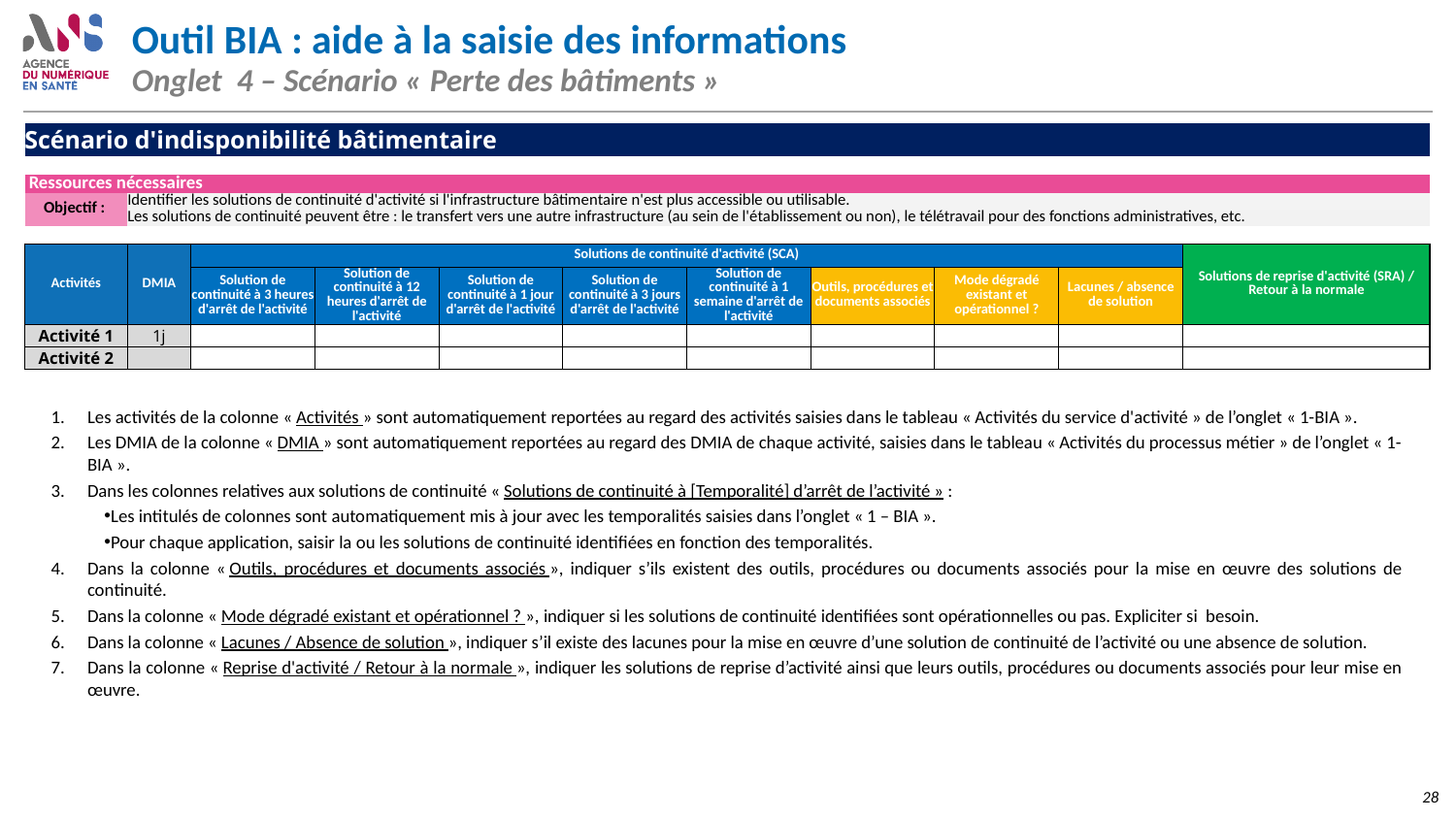

# Outil BIA : aide à la saisie des informations Onglet  4 – Scénario « Perte des bâtiments »
| Scénario d'indisponibilité bâtimentaire |  |  |  |  |  |  |  |  |  |  |  |
| --- | --- | --- | --- | --- | --- | --- | --- | --- | --- | --- | --- |
|  |  |  |  |  |  |  |  |  |  |  |  |
| Ressources nécessaires |  |  |  |  |  |  |  |  |  |  |  |
| Objectif : | Identifier les solutions de continuité d'activité si l'infrastructure bâtimentaire n'est plus accessible ou utilisable. | Identifier les solutions de continuité d'activité si l'infrastructure bâtimentaire n'est plus accessible ou utilisable. |  |  |  |  |  |  |  |  |  |
|  | Les solutions de continuité peuvent être : le transfert vers une autre infrastructure (au sein de l'établissement ou non), le télétravail pour des fonctions administratives, etc. | Les solutions de continuité peuvent être : le transfert vers une autre infrastructure (au sein de l'établissement ou non), le télétravail pour des fonctions administratives, etc. |  |  |  |  |  |  |  |  |  |
|  |  |  | eau air électricité |  |  |  |  |  |  |  |  |
| Activités | DMIA | DMIA | Solutions de continuité d'activité (SCA) |  |  |  |  |  |  |  | Solutions de reprise d'activité (SRA) / Retour à la normale |
|  |  |  | Solution de continuité à 3 heures d'arrêt de l'activité | Solution de continuité à 12 heures d'arrêt de l'activité | Solution de continuité à 1 jour d'arrêt de l'activité | Solution de continuité à 3 jours d'arrêt de l'activité | Solution de continuité à 1 semaine d'arrêt de l'activité | Outils, procédures et documents associés | Mode dégradé existant et opérationnel ? | Lacunes / absence de solution |  |
| Activité 1 | 1j | [Renseigner la temporalité 3] |  |  |  |  |  |  |  |  |  |
| Activité 2 |  | 0 |  |  |  |  |  |  |  |  |  |
Les activités de la colonne « Activités » sont automatiquement reportées au regard des activités saisies dans le tableau « Activités du service d'activité » de l’onglet « 1-BIA ».
Les DMIA de la colonne « DMIA » sont automatiquement reportées au regard des DMIA de chaque activité, saisies dans le tableau « Activités du processus métier » de l’onglet « 1-BIA ».
Dans les colonnes relatives aux solutions de continuité « Solutions de continuité à [Temporalité] d’arrêt de l’activité » :
Les intitulés de colonnes sont automatiquement mis à jour avec les temporalités saisies dans l’onglet « 1 – BIA ».
Pour chaque application, saisir la ou les solutions de continuité identifiées en fonction des temporalités.
Dans la colonne « Outils, procédures et documents associés », indiquer s’ils existent des outils, procédures ou documents associés pour la mise en œuvre des solutions de continuité.
Dans la colonne « Mode dégradé existant et opérationnel ? », indiquer si les solutions de continuité identifiées sont opérationnelles ou pas. Expliciter si  besoin.
Dans la colonne « Lacunes / Absence de solution », indiquer s’il existe des lacunes pour la mise en œuvre d’une solution de continuité de l’activité ou une absence de solution.
Dans la colonne « Reprise d'activité / Retour à la normale », indiquer les solutions de reprise d’activité ainsi que leurs outils, procédures ou documents associés pour leur mise en œuvre.
28